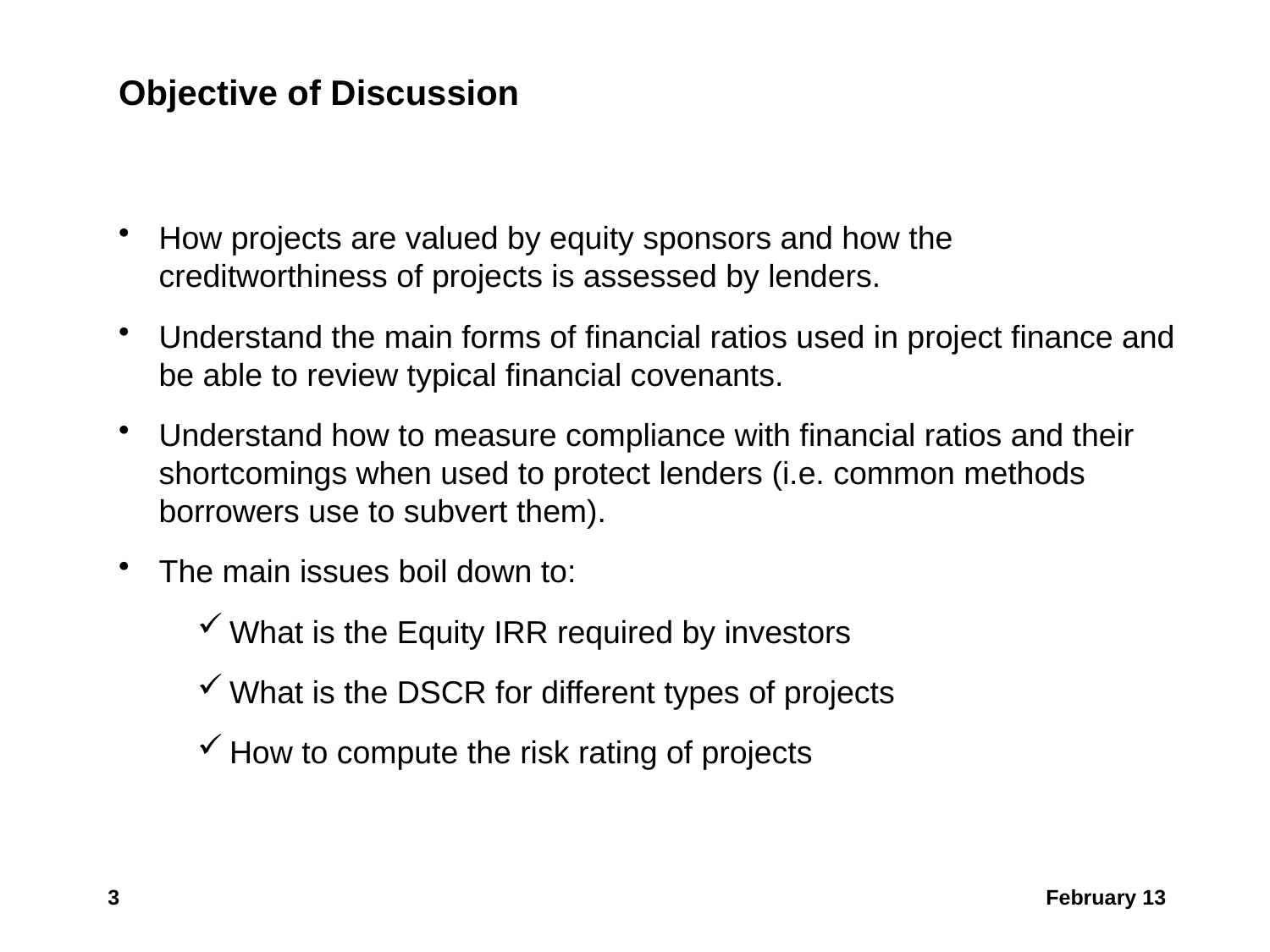

# Objective of Discussion
How projects are valued by equity sponsors and how the creditworthiness of projects is assessed by lenders.
Understand the main forms of financial ratios used in project finance and be able to review typical financial covenants.
Understand how to measure compliance with financial ratios and their shortcomings when used to protect lenders (i.e. common methods borrowers use to subvert them).
The main issues boil down to:
What is the Equity IRR required by investors
What is the DSCR for different types of projects
How to compute the risk rating of projects